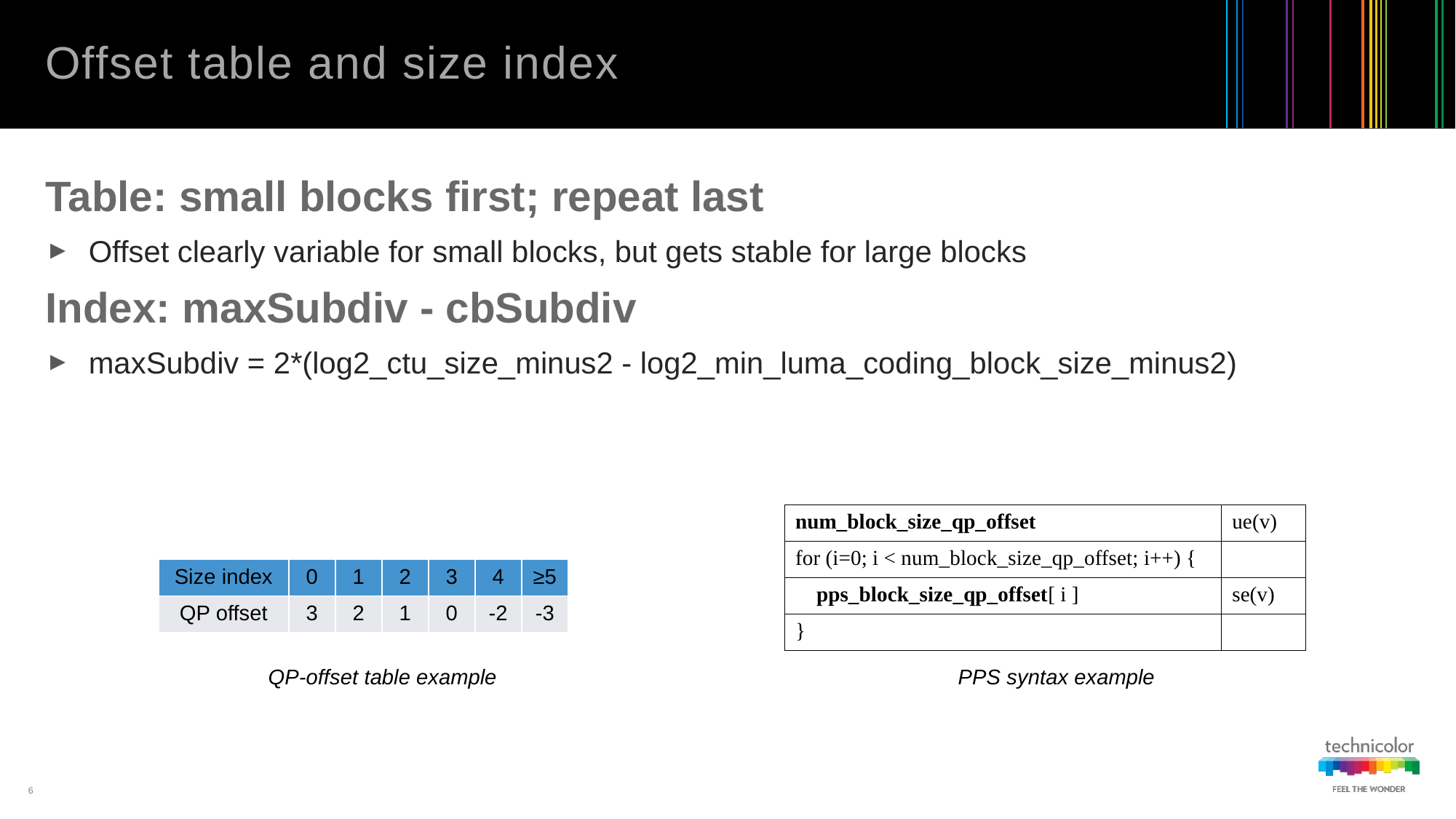

# Offset table and size index
Table: small blocks first; repeat last
Offset clearly variable for small blocks, but gets stable for large blocks
Index: maxSubdiv - cbSubdiv
maxSubdiv = 2*(log2_ctu_size_minus2 - log2_min_luma_coding_block_size_minus2)
| num\_block\_size\_qp\_offset | ue(v) |
| --- | --- |
| for (i=0; i < num\_block\_size\_qp\_offset; i++) { |  |
| pps\_block\_size\_qp\_offset[ i ] | se(v) |
| } |  |
| Size index | 0 | 1 | 2 | 3 | 4 | ≥5 |
| --- | --- | --- | --- | --- | --- | --- |
| QP offset | 3 | 2 | 1 | 0 | -2 | -3 |
PPS syntax example
QP-offset table example
6